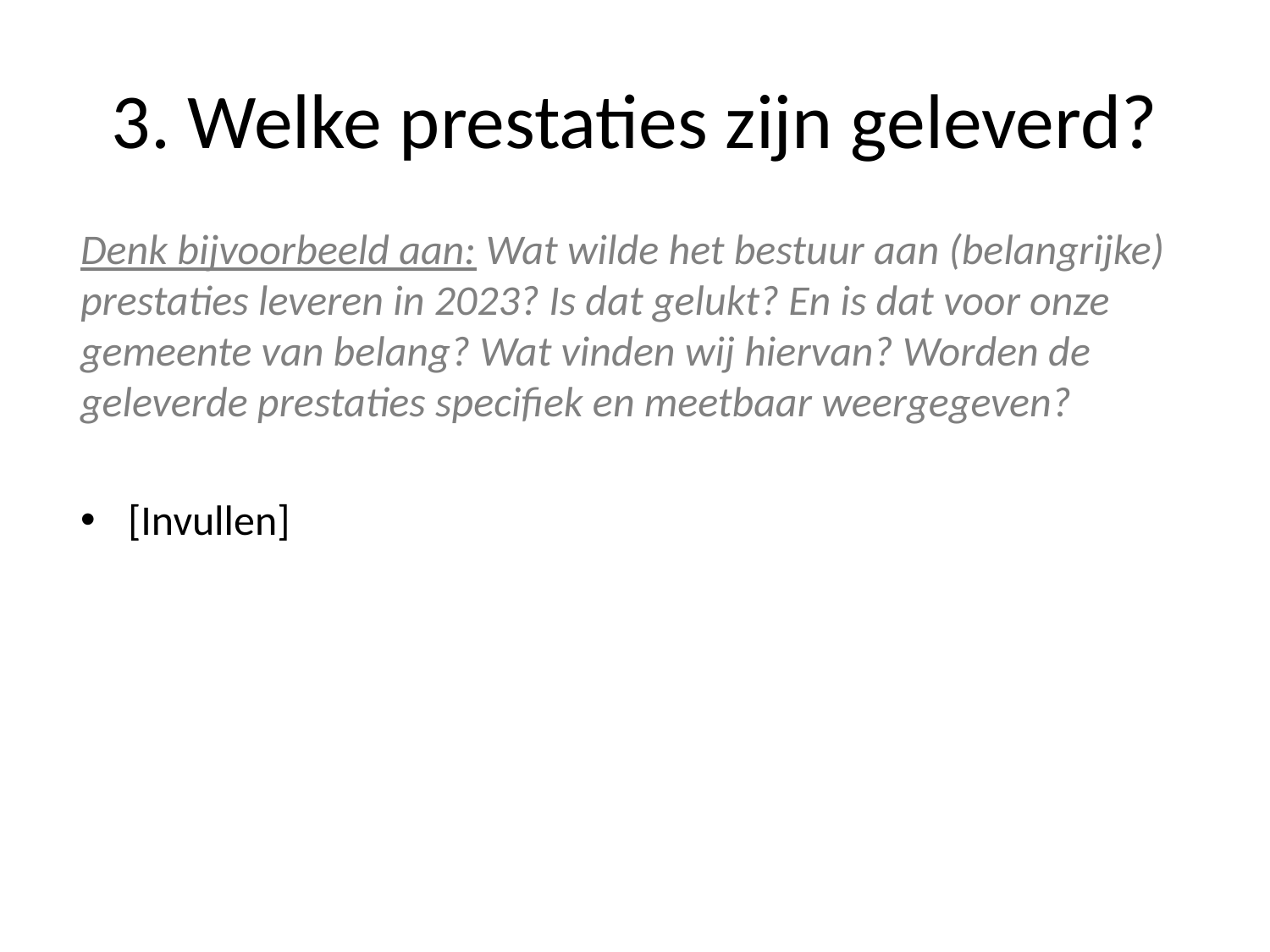

# 3. Welke prestaties zijn geleverd?
Denk bijvoorbeeld aan: Wat wilde het bestuur aan (belangrijke) prestaties leveren in 2023? Is dat gelukt? En is dat voor onze gemeente van belang? Wat vinden wij hiervan? Worden de geleverde prestaties specifiek en meetbaar weergegeven?

[Invullen]